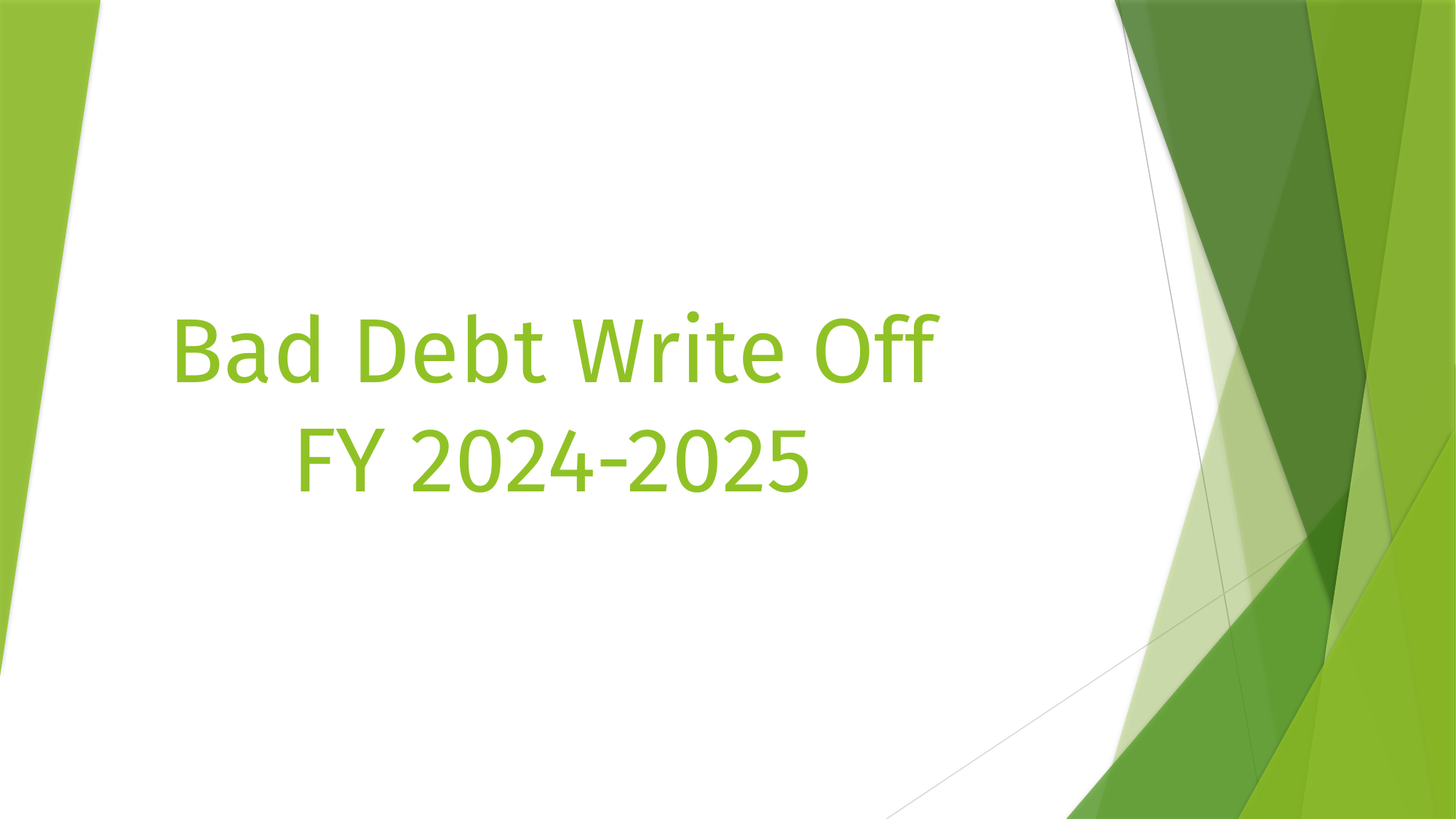

# Bad Debt Write Off FY 2024-2025